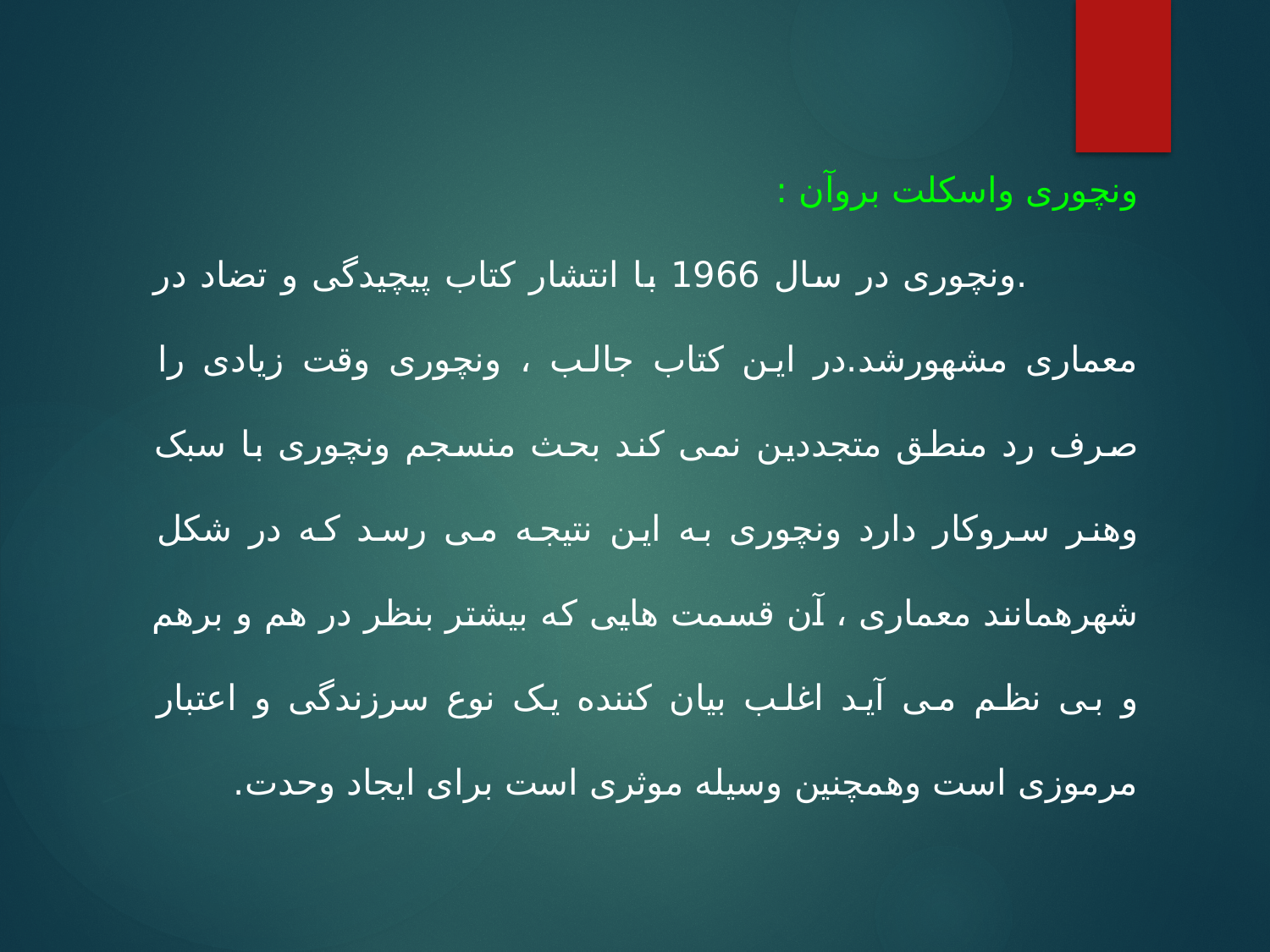

ونچوری واسکلت بروآن :
        .ونچوری در سال 1966 با انتشار کتاب پیچیدگی و تضاد در معماری مشهورشد.در این کتاب جالب ، ونچوری وقت زیادی را صرف رد منطق متجددین نمی کند بحث منسجم ونچوری با سبک وهنر سروکار دارد ونچوری به این نتیجه می رسد که در شکل شهرهمانند معماری ، آن قسمت هایی که بیشتر بنظر در هم و برهم و بی نظم می آید اغلب بیان کننده یک نوع سرزندگی و اعتبار مرموزی است وهمچنین وسیله موثری است برای ایجاد وحدت.